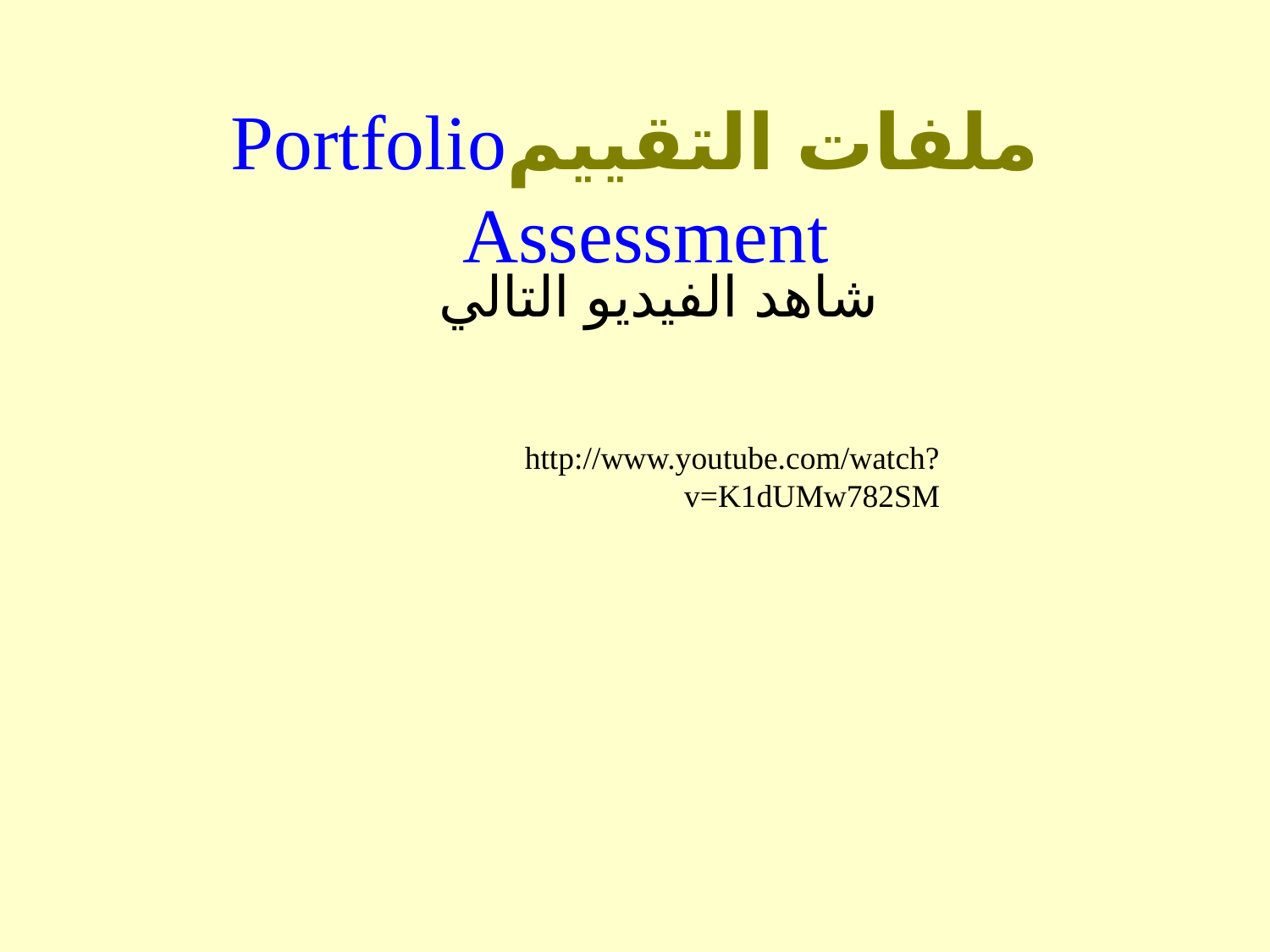

# ملفات التقييمPortfolio Assessment
شاهد الفيديو التالي

http://www.youtube.com/watch?v=K1dUMw782SM